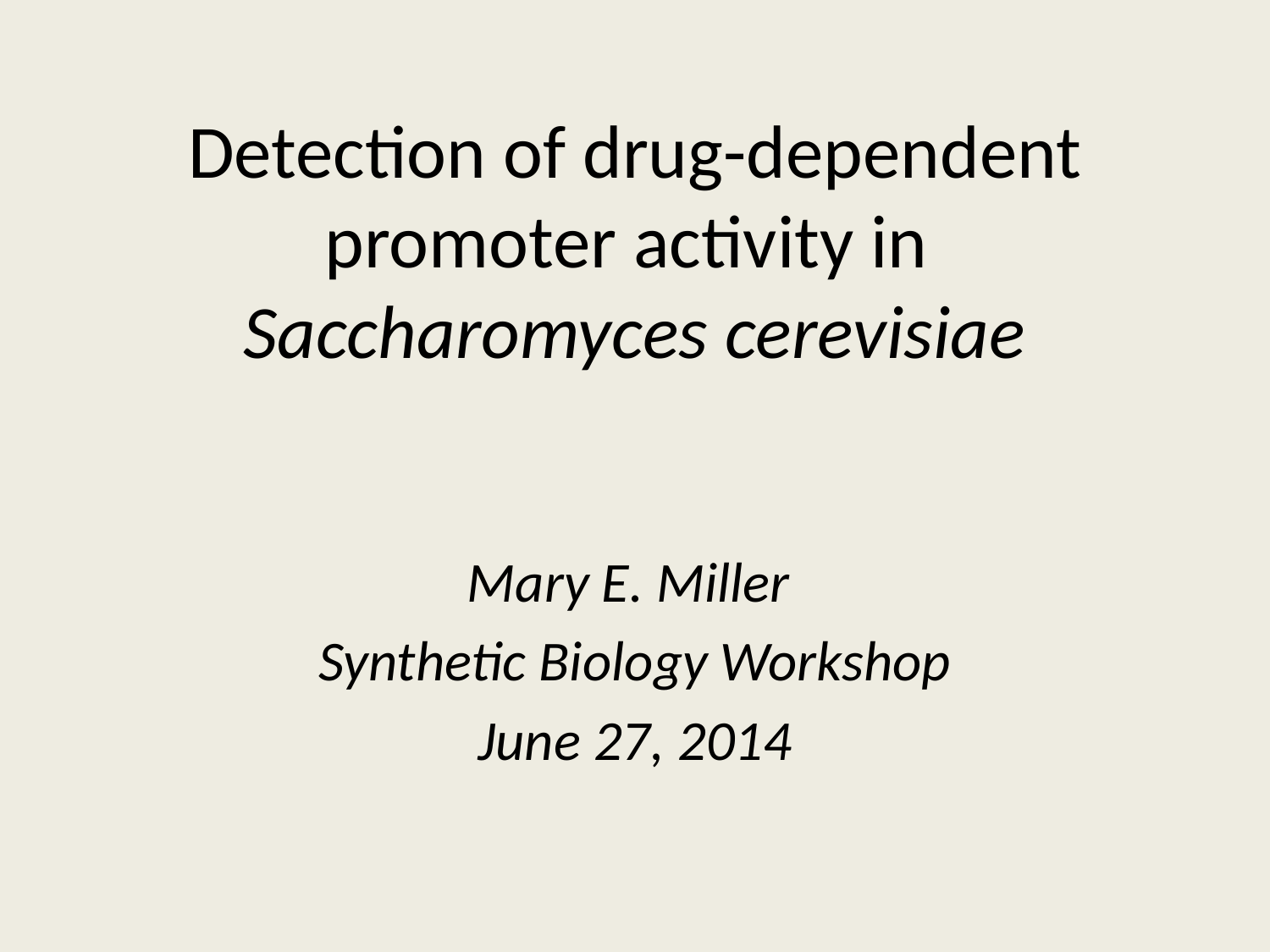

# Detection of drug-dependent promoter activity in Saccharomyces cerevisiae
Mary E. Miller
Synthetic Biology Workshop
June 27, 2014